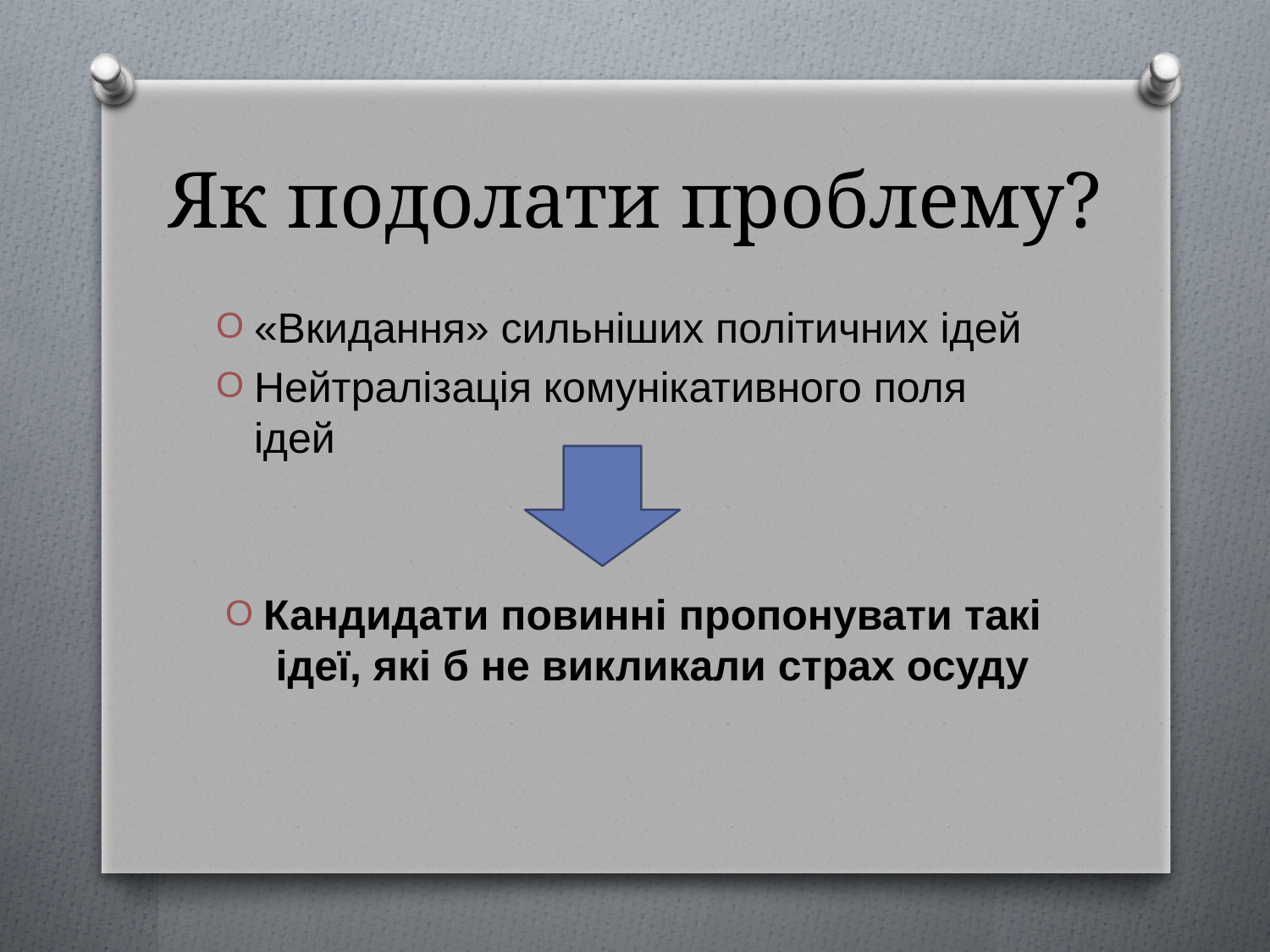

# Як подолати проблему?
«Вкидання» сильніших політичних ідей
Нейтралізація комунікативного поля ідей

Кандидати повинні пропонувати такі ідеї, які б не викликали страх осуду